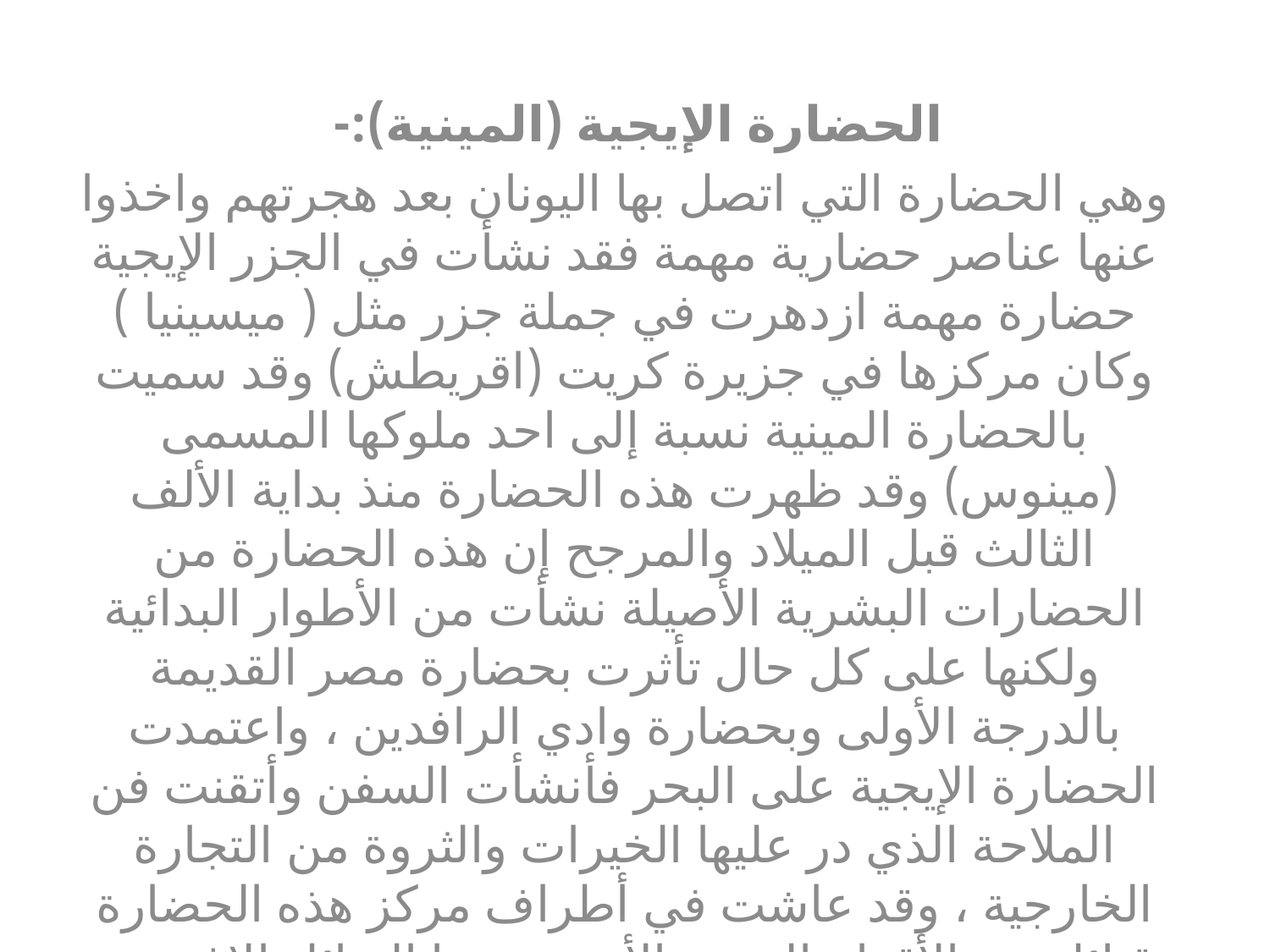

#
الحضارة الإيجية (المينية):-
وهي الحضارة التي اتصل بها اليونان بعد هجرتهم واخذوا عنها عناصر حضارية مهمة فقد نشأت في الجزر الإيجية حضارة مهمة ازدهرت في جملة جزر مثل ( ميسينيا ) وكان مركزها في جزيرة كريت (اقريطش) وقد سميت بالحضارة المينية نسبة إلى احد ملوكها المسمى (مينوس) وقد ظهرت هذه الحضارة منذ بداية الألف الثالث قبل الميلاد والمرجح إن هذه الحضارة من الحضارات البشرية الأصيلة نشأت من الأطوار البدائية ولكنها على كل حال تأثرت بحضارة مصر القديمة بالدرجة الأولى وبحضارة وادي الرافدين ، واعتمدت الحضارة الإيجية على البحر فأنشأت السفن وأتقنت فن الملاحة الذي در عليها الخيرات والثروة من التجارة الخارجية ، وقد عاشت في أطراف مركز هذه الحضارة قبائل من الأقوام الهندية الأوربية منها القبائل الإغريقية الهمجية التي تعلمت منها أصول الحضارة وأنشأت حضارة فرعية مشتقة هي الحضارة الإغريقية التي أضافت إلى تراث الحضارة المينية كثيرا من العناصر الجديدة في تاريخ الحضارة البشرية ، وكانت القبائل الإغريقية هي التي قضت على أخر دولة مينية ، وقد هاجرت فلول من المينيين أو الإيجيين بعد القضاء على كيانهم السياسي إلى أنحاء الشرق الأدنى وجاء فرع منهم واستوطن سواحل البحر المتوسط الجنوبي ، وذهب فرع أخر منهم إلى أسيا الصغرى ، إن نهاية الحضارة فجأة كان في أواخر الألف الثاني قبلا الميلاد بسبب هجرات الأقوام الهندية الأوربية ولاسيما القبائل اليونانية التي كونت فيما بعد الحضارة اليونانية ، لقد استعملت الحضارة المينية نوعا من الخط الصوري لم تحل رموزه فلذلك لا نعرف أشياء كثيرة عن الأقوام التي أنشأت الحضارة المينية ولاسيما لغتهم وأصلهم.

الحضارة الميسينية :-
سميت بهذا الاسم نسبة إلى مدينة (مايسيناي) التي ازدهرت في العصر البرونزي الأخير (1600-1100ق.م) حيث اشتهرت هذه الحضارة ببناء القصور ويرجح ذلك إلى كثرة الثروات التي انهالت عليها عن طريق التجارة إذ لعبت المعادن دورا بارزا في هذه التجارة.

مجيء اليونان :
يكتنف الغموض تاريخ هذا العصر ، ومن الصعوبة ايضاح خطوطه العامة عن الآخيين والفريجيين الذين سكنوا آسيا الصغرى ، اذ  اختلف المؤرخون في نسبة منشأهم ، ومهما يكن فقد حدث في آسيا الصغرى ان هؤلاء القوم قد  عبروا مضيق البسفور ودخلوا على شكل موجات كانت تتعاقب على البلاد اليونانية الاوربية والآسيوية الواحدة بعد الاخرى ، فتقذف بالسكان الاصليين امامها او تتركهم في اماكنهم وتخضعها الى سلطانهم ، وادت هذه الغزاوت الى زوال عدد من المدن العامرة .
ينتمي اليونانيون إلى القبائل الهندية الاوربية وهم ()، ليسوا من جنس واحد، بل خليط من المايسينيين والنورديين والاقوام الاوربية التي نزحت من السهوب الروسية ومن وادي الدانوب الاعلى ، وبذلك تكون اجناس البحر المتوسط  والجماعات النوردية قد امتزجت وكونت القبائل اليونانية العديدة في تاريخ اليونان . اي بالمعنى الواسع ان الاغريق المعروفين في التاريخ لم يكونوا من جنس واحد ولكنهم صاروا وحدة في القرابة والاختلاط ،  وان اشعار هومر فيها مآثر من ازمان قديمة ، لذلك فبامكاننا ان نعرف ان القبائل  الآخية او (الآخيين) اقدم قبائل الاغريق.
لقد خدمت الظروف السياسية هذه القبائل الرحل الهمج ، عندما تدهورت الحضارة المانيوية والمايسنية في الجزر الايجية وفي بلاد اليونان في نهاية الالف الثاني قبل الميلاد ، اذ صادف اضمحلال هذه الاقوام زمن هجرة الشعوب الهندية الاوربية وتحركها من الشرق القديم وفي البلاد اليونانية والايجية ، فتعرضت الاقوام الايجية الى زحف القبائل الهندية الاوربية المتمثلة بالاغريق في هذه البلاد، فأخذت القبائل الاغريقية تحل تدريجياً محل الايجيين اذ قتل اكثر افرادها واجبروا على الخضوع وأخرج قسم منهم خارج البلاد .
وفي حدود (1200 ق.م) انتهى دور حكام مايسيناي وجزر بحر  ايجه والمدن الاخرى على يد هؤلاء الغزاة بعد ان انتظم هذا الشعب واستقر في الرقعة المعدة له واصبحت وطناً له جنوبي شبه الجزيرة البلقانية والجزر الايجية وساحل آسيا الصغرى الغربي ، وقد اتصف الآخيون من الاغريق بصفة رئيسة هي ثقتهم بقوتهم واطمئنانهم الى مستقبلهم والى مصيرهم ، وهذا ما دفع بعض المؤرخين ان يطلق على هذا العصر عصر الابطال . لقد دفعتهم هذه الصفة الى التخلص من الكريتين ، لاسيما الاغريق اكثر منهم عدداً واشد بأساً مع وجود هجرات مستمرة تأتيهم تباعاً من ابناء جنسهم الهندي الاوربي مما جعلتهم يؤلفون اكبر قوة تدفع الكريتين الى الخارج .
لقد احتلوا القلاع والقصور في جزيرة كريت ،وسكنوا فيها واخذوا كثيراً من حضارتهم لأنهم كانوا في طور البداوة ولا دارية لهم بشؤون الحضارة .  ان هذه الطليعة الاغريقية كانت تمثل الابطال الذين تغنى بهم هومر الشاعر الاغريقي البصير ، الذي ألف (الالياذة) و (الاوديسة) وهي ملاحم شعرية طويلة تصف حروب طروادة ومغامرات احد ابطال الاغريق .
إن الهجوم الهندي الاوربي المتمثل بالاغريق على العالم الايجي مزق شمل سكانه الذين كانوا قد بلغوا درجة عالية من الرقي  والمدنية ، ولاسيما الكريتيون منهم ولم تأت سنة (1200 ق.م) حتى كانت الهجمة الشمالية قد انتشرت وكادت تغطي المدنية الايجية . ومن الاشياء المهمة التي اندرثرت واضمحلت بالتمام بعد الهجوم اليوناني هي الكتابة الكريتية هذا الى جانب بقاء قسم من الصناع الايجيين الذين بقوا في بلادهم ، ليكون الاساس الذي بني عليه اليونان حضارتهم بعد ذلك .
أما الايجيون الذين لم يهربوا من اليونان القادمين عليهم فانهم اختلطوا بالفاتحين ، فنتج عن هذا الاختلاط جنس جديد قام منه يونان التاريخ المعروفين الآن، ولا نستطيع ان نعين بالضبط كم من الدم الايجي يمكن ان يكون جرى في عروق اليونانيين ، ولكن عبقرية فلاسفة اليونان وحضارتهم ترجع في جذورها الى العبقرية الايجية التي سبقتهم بالحضارة ولم تكن نتيجة هذا الاختلاط بالدم فقط بل نفذت الى اللغة واصبحت اللغة اليونانية لسان العالم الايجي ، وان كانت لم تمح اثر اللغة الايجية في البلاد ، وهذا ما لمسناه في اسماء اكثر المدن القديمة والانهار والجبال ، اذ حافظت على اسمائها الايجية . وفي هذه البلاد الجديدة على هؤلاء الغزاة كانت تمتاز بصفات جغرافية مميزة ، فقد تكثر الجزر والخلجان وهذا ما ساعد على قيام ممالك وامارات صغيرة اثرت تأثيراً واضحاً في تاريخ اليونان ، لذلك نستطيع ان نقسم عهود التاريخ اليوناني الى جملة نقاط .

الهجرة اليونانية وموجز تاريخهم :-
اليونان من الأقوام الكثيرة التي تعرف بعائلة لغاتها (الآرية) أو الهندية الأوربية والأقوام التي تتكلم بهذه العائلة اللغوية ليست من جنس واحد بل كانوا على الأرجح نتيجة اختلاط ما لا يقل عن ثلاثة عروق كعرق البحر المتوسط والأقوام المينية مع الأقوام الآرية ، ويغلب على اليونانيين ( الأثينيين) عرق البحر المتوسط ويرجح إن مهدهم القديم كان في مكان ما في الواحات ومناطق المراعي في جنوب روسيا إلى بحر قزوين ويرجح البعض إلى إن وادي الدانوب الأعلى هو مهدهم الأصلي ويقدر الزمن الذي بدأت فيه فروع من هذه الأقوام تهاجر موطنها الأصلي بحوالي بداية الألف الثاني قبل الميلاد واتخذت هجراتها اتجاهات مختلفة إلى أوربا الجنوبية والغربية والى الشرق الأدنى والهند وجاء بعضهم إلى وادي الرافدين ، وكانت القبائل الهندية الأوربية مقسمة إلى قبائل ذات خيول وماشية وأغنام وهم رعاة بالدرجة الأولى ولكنهم كانوا يعرفون الزراعة وكانت لديهم العربات ذات العجلات ولاشك في أنهم اقتبسوا البرونز من حضارات الشرق القديم واخذوا الحديد فيما بعد ، إن السبب الرئيسي لهجرة هذه الأقوام هو انجذابهم إلى خيرات حضارات الشرق القديم وأيضا تكاثر أعداد سكانهم يضاف إلى ذلك مواسم القحط الدورية التي كانت تحدث في مواطنهم الأصلية ، وقد استمرت هجراتها قرونا كثيرة وكانت بدرجات مختلفة سواء على شكل جماعات صغيرة أو على شكل غزوات اختلفت في مناطق توجهها، وكانت القبائل الإغريقية من جملة القبائل التي اتجهت إلى جزر بحر ايجة والتي كان فيها حضارة مزدهرة كما اشرنا وعاشت هذه القبائل في أطراف الحضارة الإيجية وأخذت تقتبس منها وكانت هذه القبائل المهاجرة خليطة وهذا يدل على إن الإغريق المعروفين بالتاريخ لم يكونوا من عرق خالص ولكنهم صاروا وحدة بالتقارب والاختلاط ، وأولى الهجرات الإغريقية مثلتها القبائل (الاخية) وقد كانت الحضارة الإيجية في أوج عظمتها وطور ازدهارها لذلك لم يستطع هؤلاء الإغريق من الانقضاض عليها بل كانوا يتعلمون منها أصول الحضارة ، وبعد فترة جاءت قبائل إغريقية عن طريق نفس الهجرات وهم (الدوريين) منذ 1500ق.م فأخذت هذه تخضع القبائل الإغريقية السابقة أي القبائل الاخية ثم بدأت بغزو الحضارة الإيجية وتخضع مدنها وفي حدود 1300-1100ق.م بدأت قبائل أخرى تستحوذ على مواطن الحضارة الإيجية ومن هؤلاء الإغريق (الأيونيين) ويمكننا أن نعد نهاية الحضارة الإيجية بحدود 1200-1100ق.م وقد اقتسمت القبائل الإغريقية اليونان والجزر الإيجية وكذلك سواحل أسيا الصغرى فيما بينها فتمكن الدوريين في الجنوب والأيونيين في الوسط والايوليون في الشمال ، وكان مصير الإيجيين أما القتل أو الخضوع أو الهجرة وهكذا بدأ استيطان اليونان (الإغريق) في موطنهم.
() طه باقر ، المقدمة ،  ج2 ، ص527 .